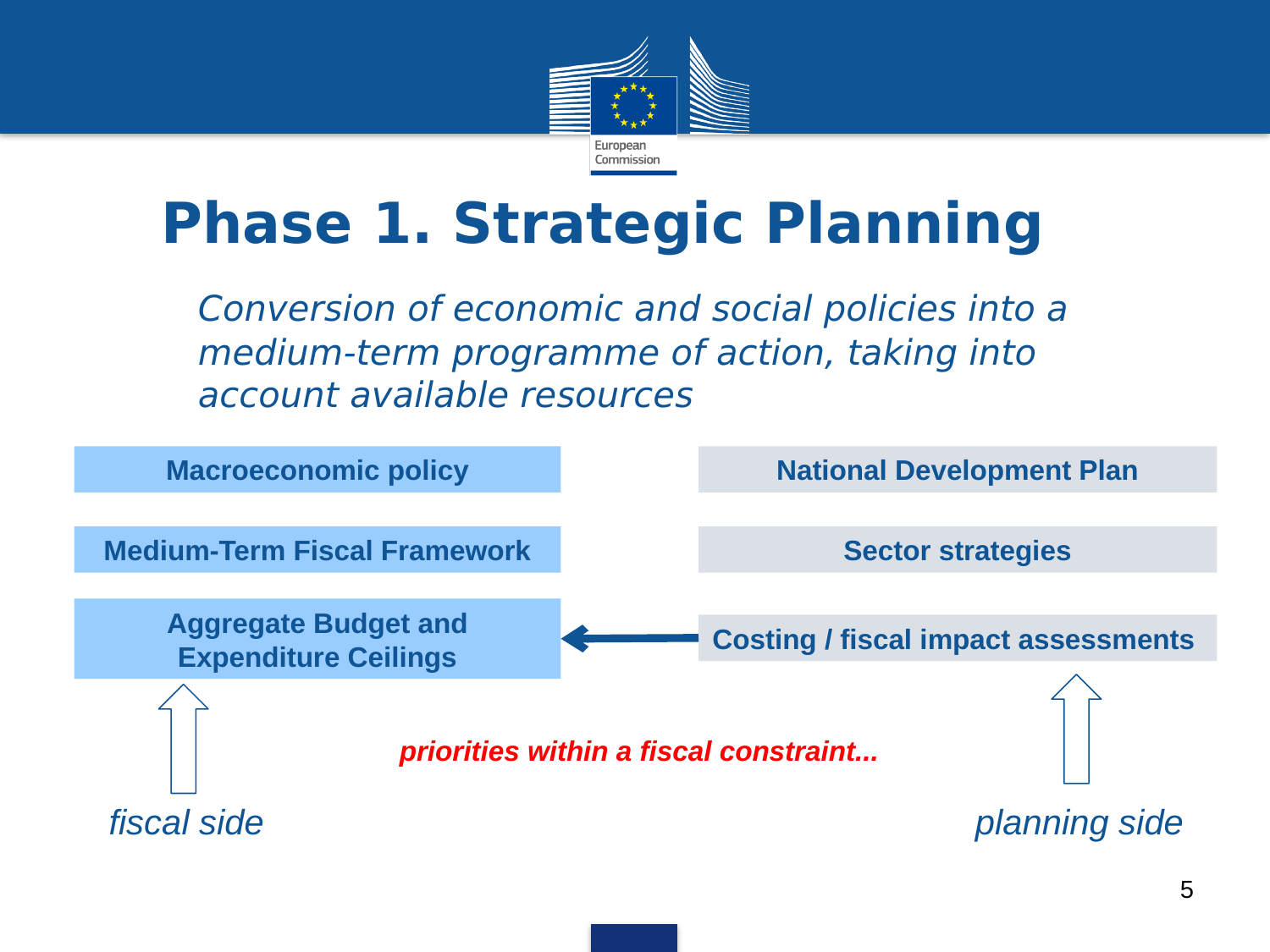

Phase 1. Strategic Planning
	Conversion of economic and social policies into a medium-term programme of action, taking into account available resources
Macroeconomic policy
National Development Plan
Medium-Term Fiscal Framework
Sector strategies
Aggregate Budget and Expenditure Ceilings
Costing / fiscal impact assessments

priorities within a fiscal constraint...
fiscal side
planning side
5